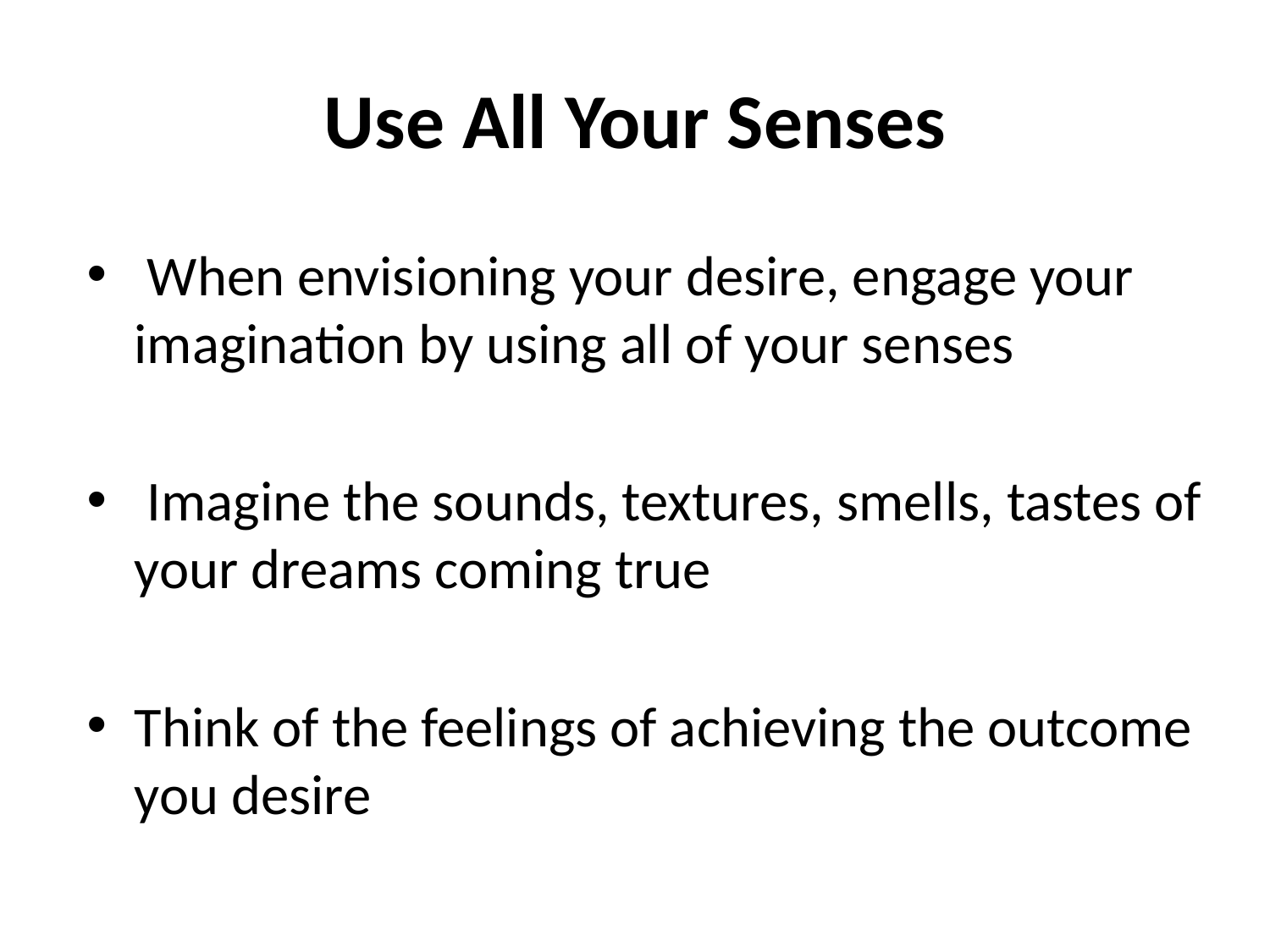

# Use All Your Senses
 When envisioning your desire, engage your imagination by using all of your senses

 Imagine the sounds, textures, smells, tastes of your dreams coming true

Think of the feelings of achieving the outcome you desire